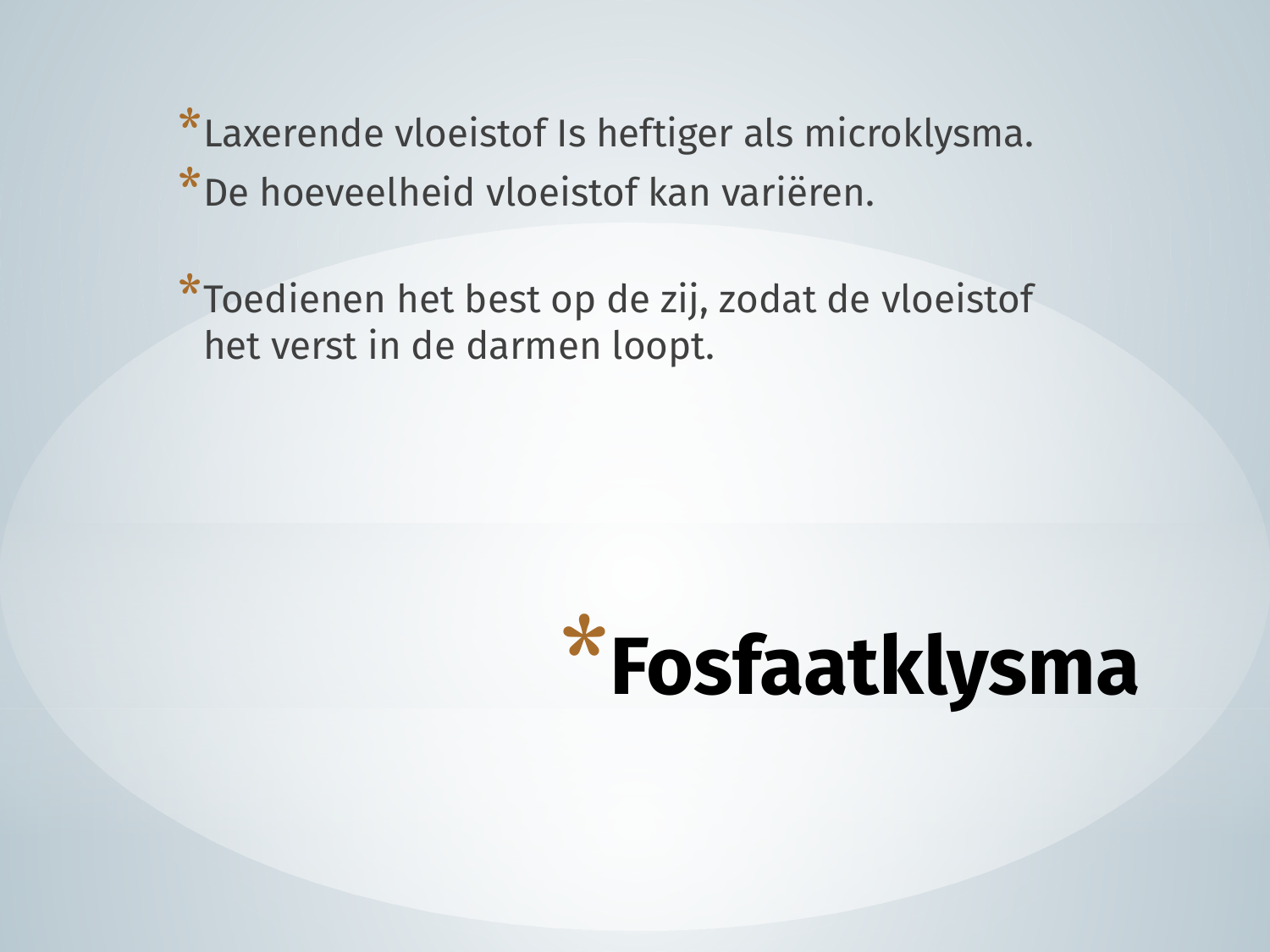

Laxerende vloeistof Is heftiger als microklysma.
De hoeveelheid vloeistof kan variëren.
Toedienen het best op de zij, zodat de vloeistof het verst in de darmen loopt.

# Fosfaatklysma